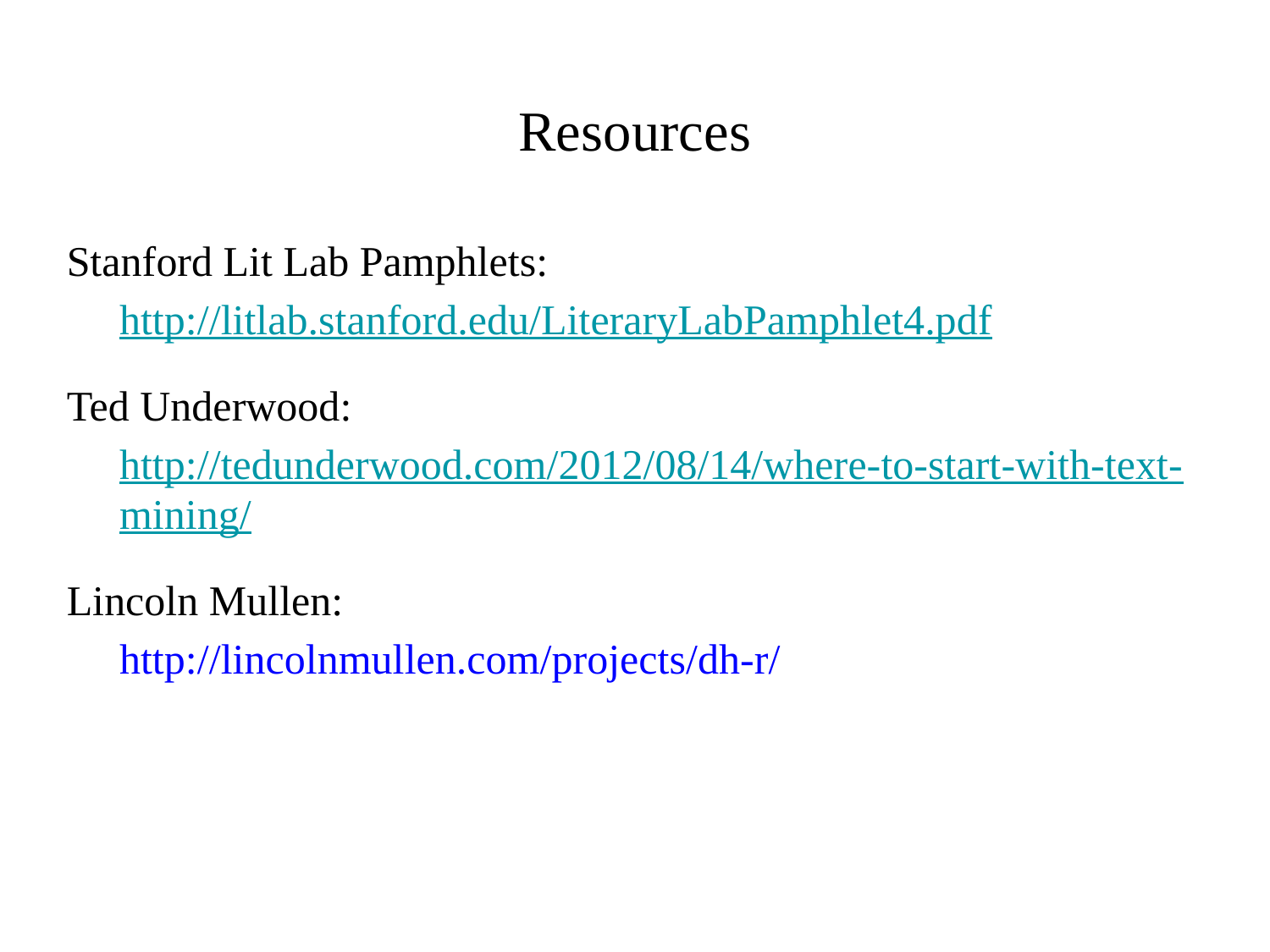

# Resources
Stanford Lit Lab Pamphlets: http://litlab.stanford.edu/LiteraryLabPamphlet4.pdf
Ted Underwood: http://tedunderwood.com/2012/08/14/where-to-start-with-text-mining/
Lincoln Mullen:
http://lincolnmullen.com/projects/dh-r/